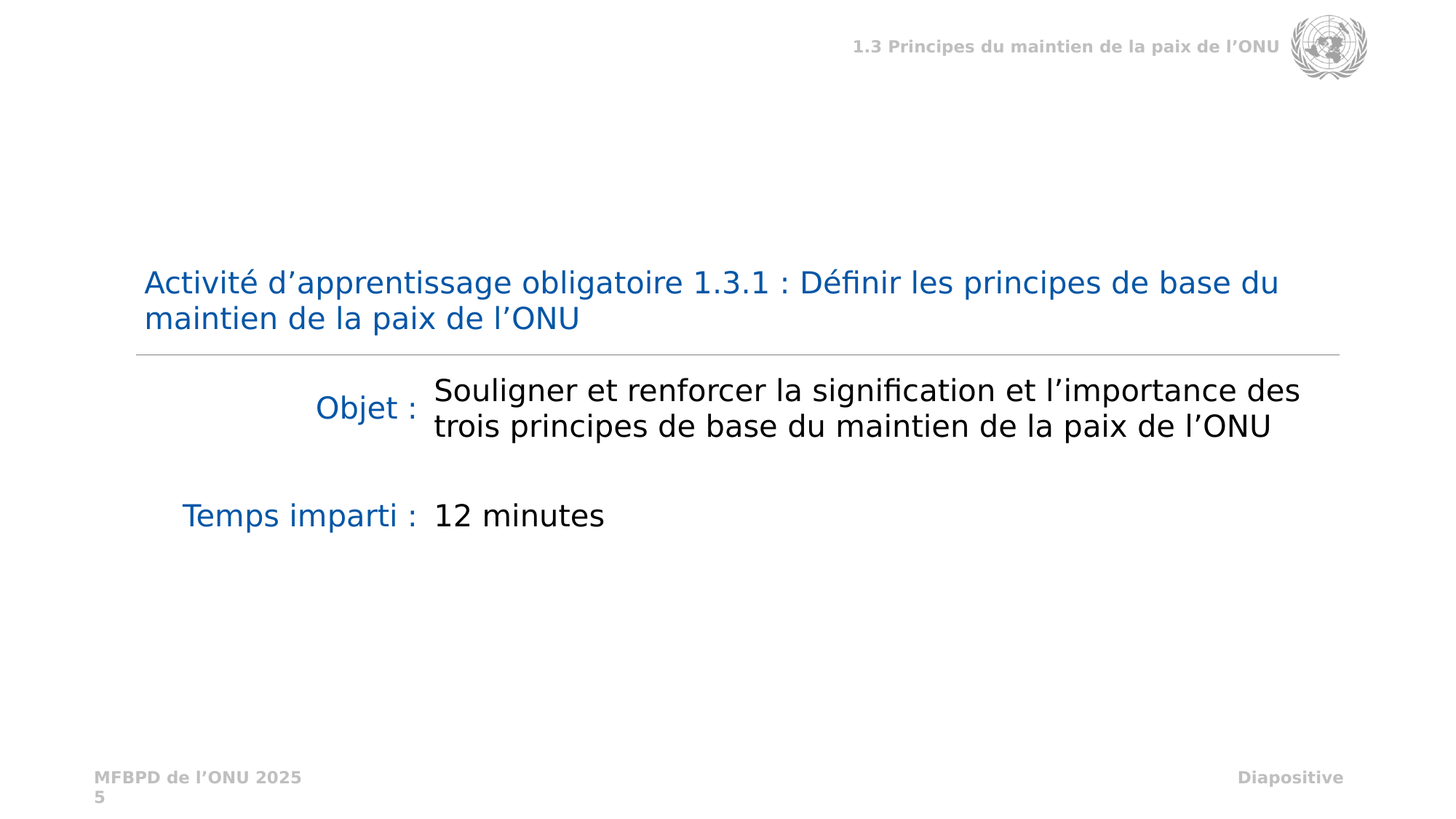

| Activité d’apprentissage obligatoire 1.3.1 : Définir les principes de base du maintien de la paix de l’ONU |  |
| --- | --- |
| Objet : | Souligner et renforcer la signification et l’importance des trois principes de base du maintien de la paix de l’ONU |
| Temps imparti : | 12 minutes |